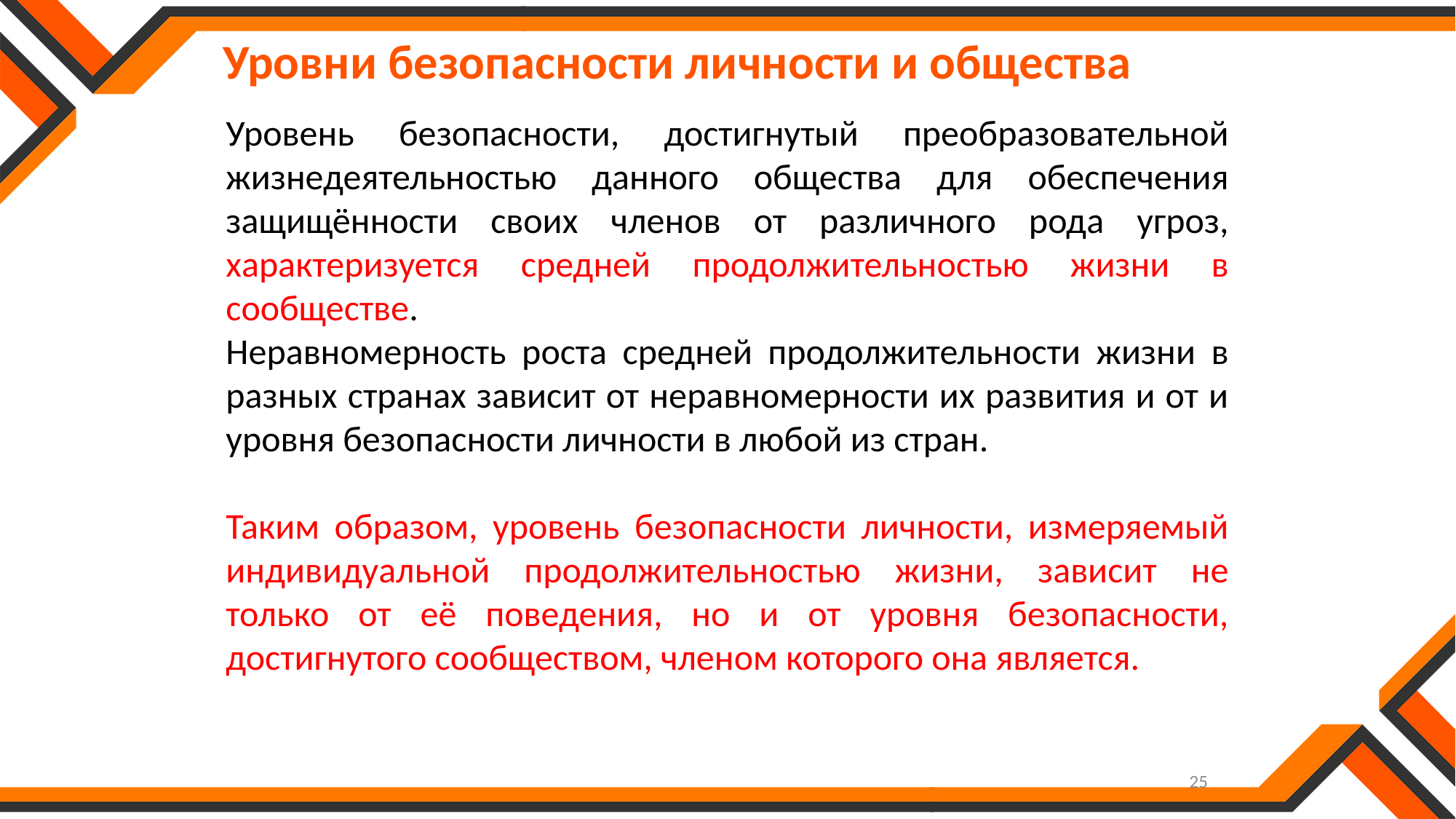

Уровни безопасности личности и общества
Уровень безопасности, достигнутый преобразовательной жизнедеятельностью данного общества для обеспечения защищённости своих членов от различного рода угроз, характеризуется средней продолжительностью жизни в сообществе.
Неравномерность роста средней продолжительности жизни в разных странах зависит от неравномерности их развития и от и уровня безопасности личности в любой из стран.

Таким образом, уровень безопасности личности, измеряемый индивидуальной продолжительностью жизни, зависит не только от её поведения, но и от уровня безопасности, достигнутого сообществом, членом которого она является.

25